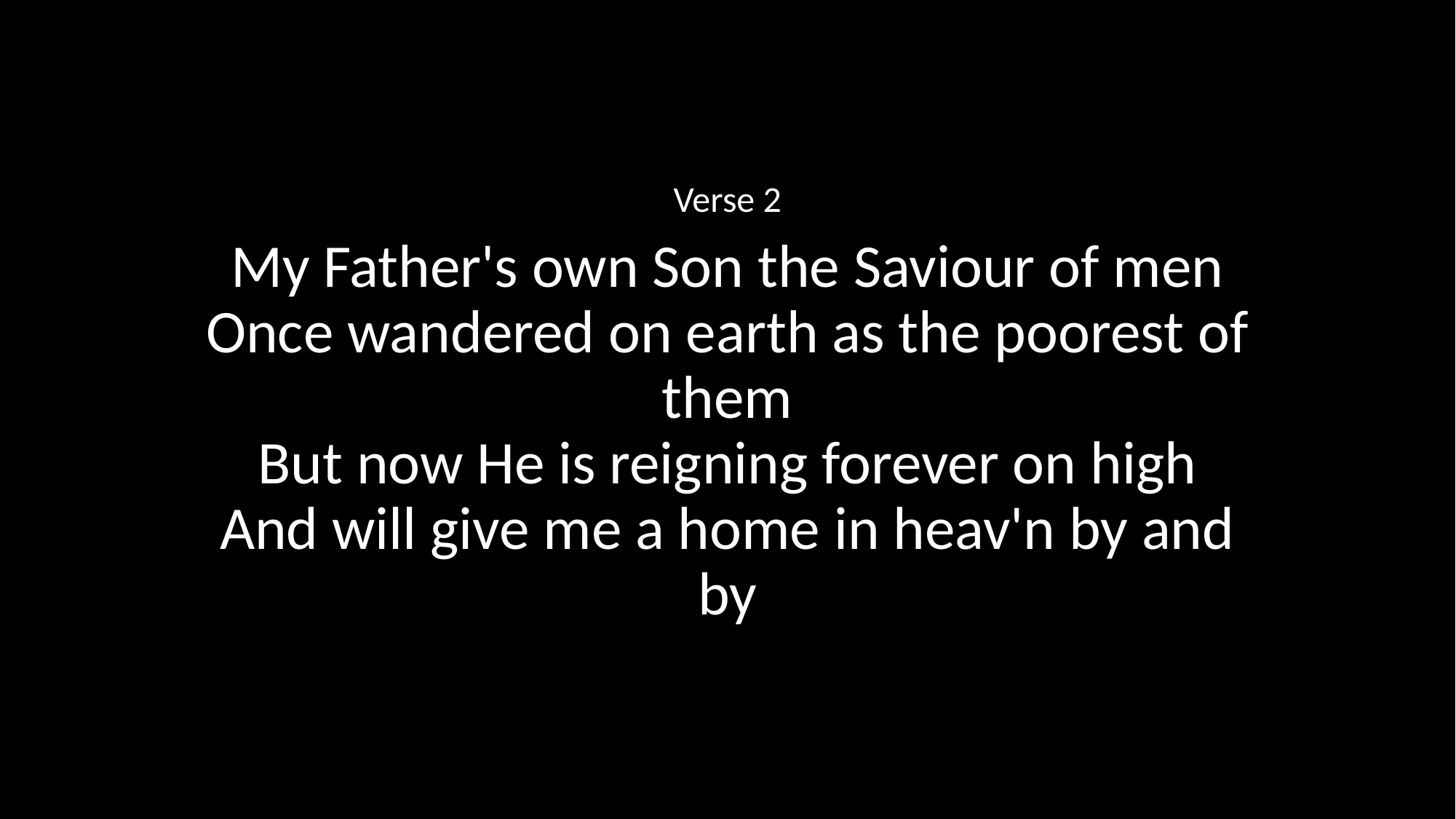

Verse 2
My Father's own Son the Saviour of men
Once wandered on earth as the poorest of them
But now He is reigning forever on high
And will give me a home in heav'n by and by